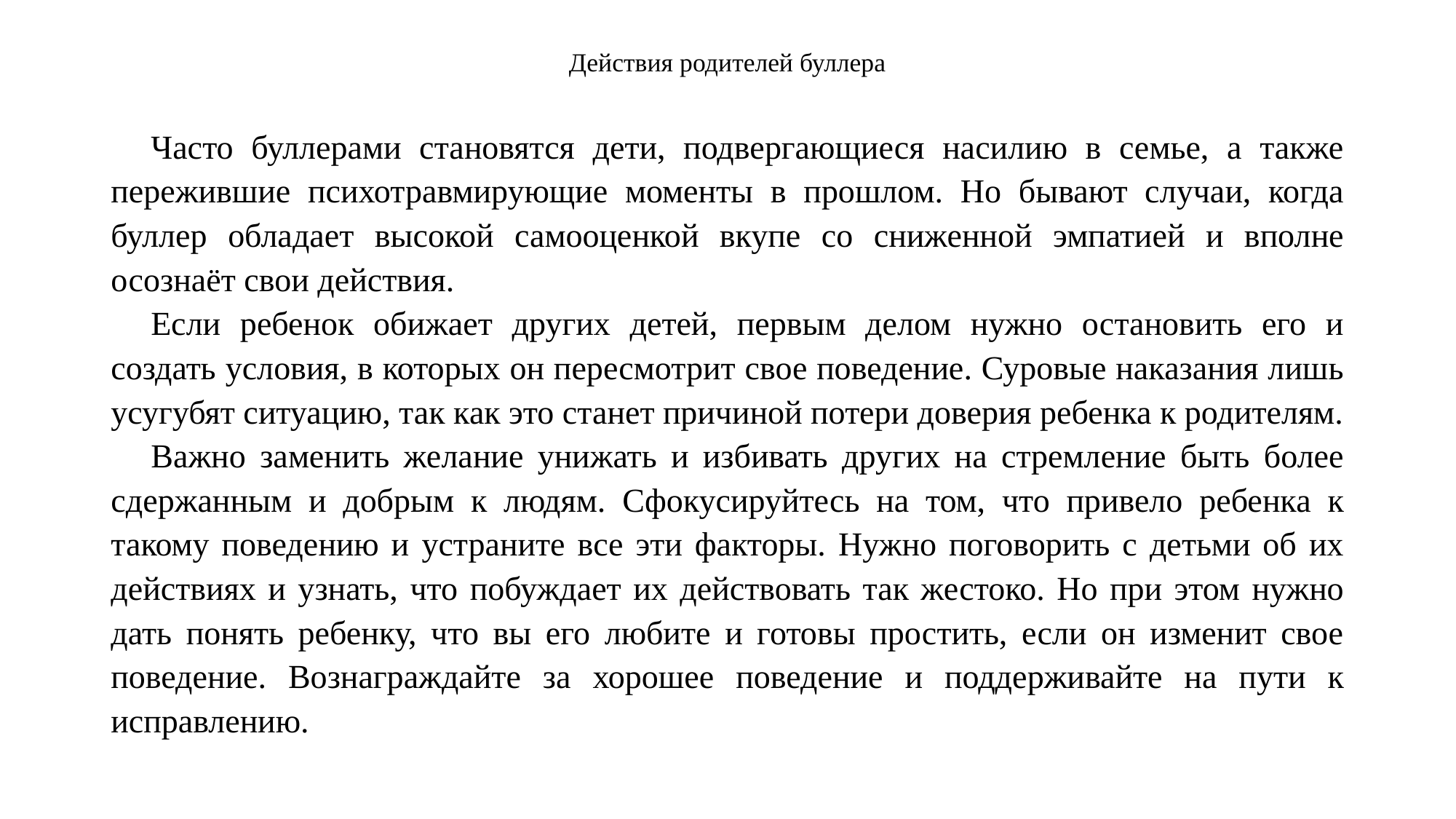

# Действия родителей буллера
Часто буллерами становятся дети, подвергающиеся насилию в семье, а также пережившие психотравмирующие моменты в прошлом. Но бывают случаи, когда буллер обладает высокой самооценкой вкупе со сниженной эмпатией и вполне осознаёт свои действия.
Если ребенок обижает других детей, первым делом нужно остановить его и создать условия, в которых он пересмотрит свое поведение. Суровые наказания лишь усугубят ситуацию, так как это станет причиной потери доверия ребенка к родителям.
Важно заменить желание унижать и избивать других на стремление быть более сдержанным и добрым к людям. Сфокусируйтесь на том, что привело ребенка к такому поведению и устраните все эти факторы. Нужно поговорить с детьми об их действиях и узнать, что побуждает их действовать так жестоко. Но при этом нужно дать понять ребенку, что вы его любите и готовы простить, если он изменит свое поведение. Вознаграждайте за хорошее поведение и поддерживайте на пути к исправлению.